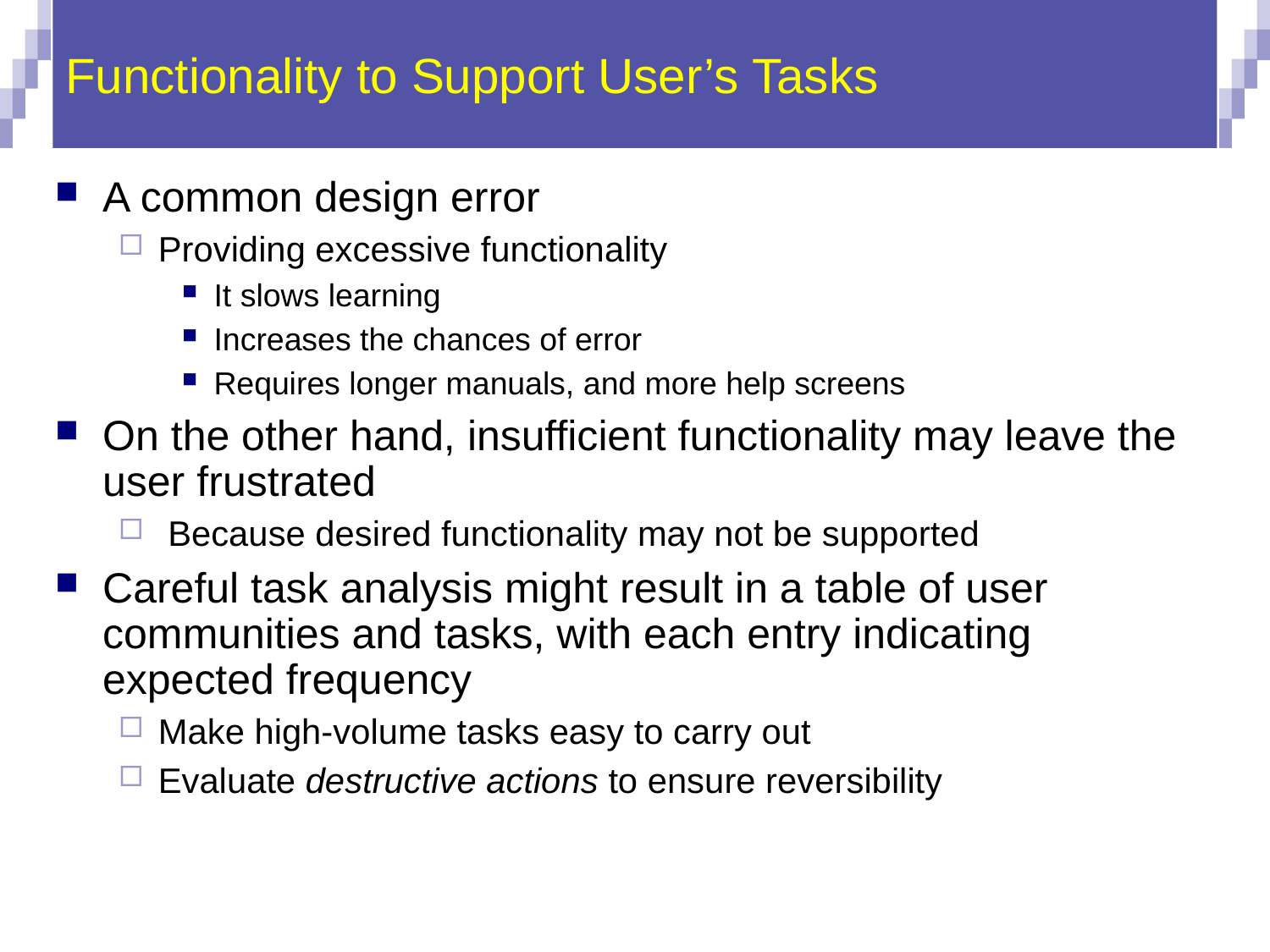

# Functionality to Support User’s Tasks
A common design error
Providing excessive functionality
It slows learning
Increases the chances of error
Requires longer manuals, and more help screens
On the other hand, insufficient functionality may leave the user frustrated
 Because desired functionality may not be supported
Careful task analysis might result in a table of user communities and tasks, with each entry indicating expected frequency
Make high-volume tasks easy to carry out
Evaluate destructive actions to ensure reversibility